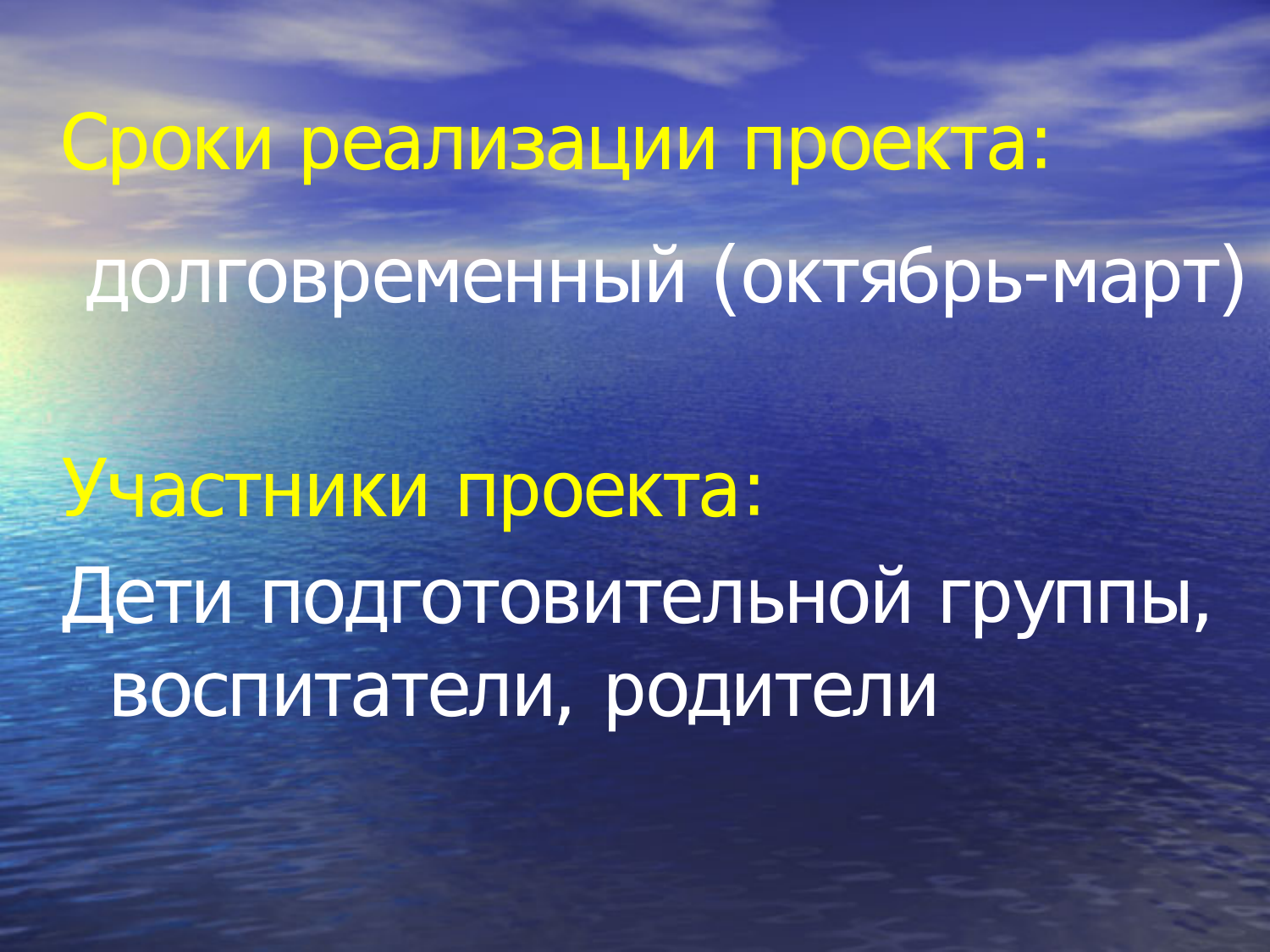

# Сроки реализации проекта:

 долговременный (октябрь-март)

Участники проекта:
Дети подготовительной группы, воспитатели, родители